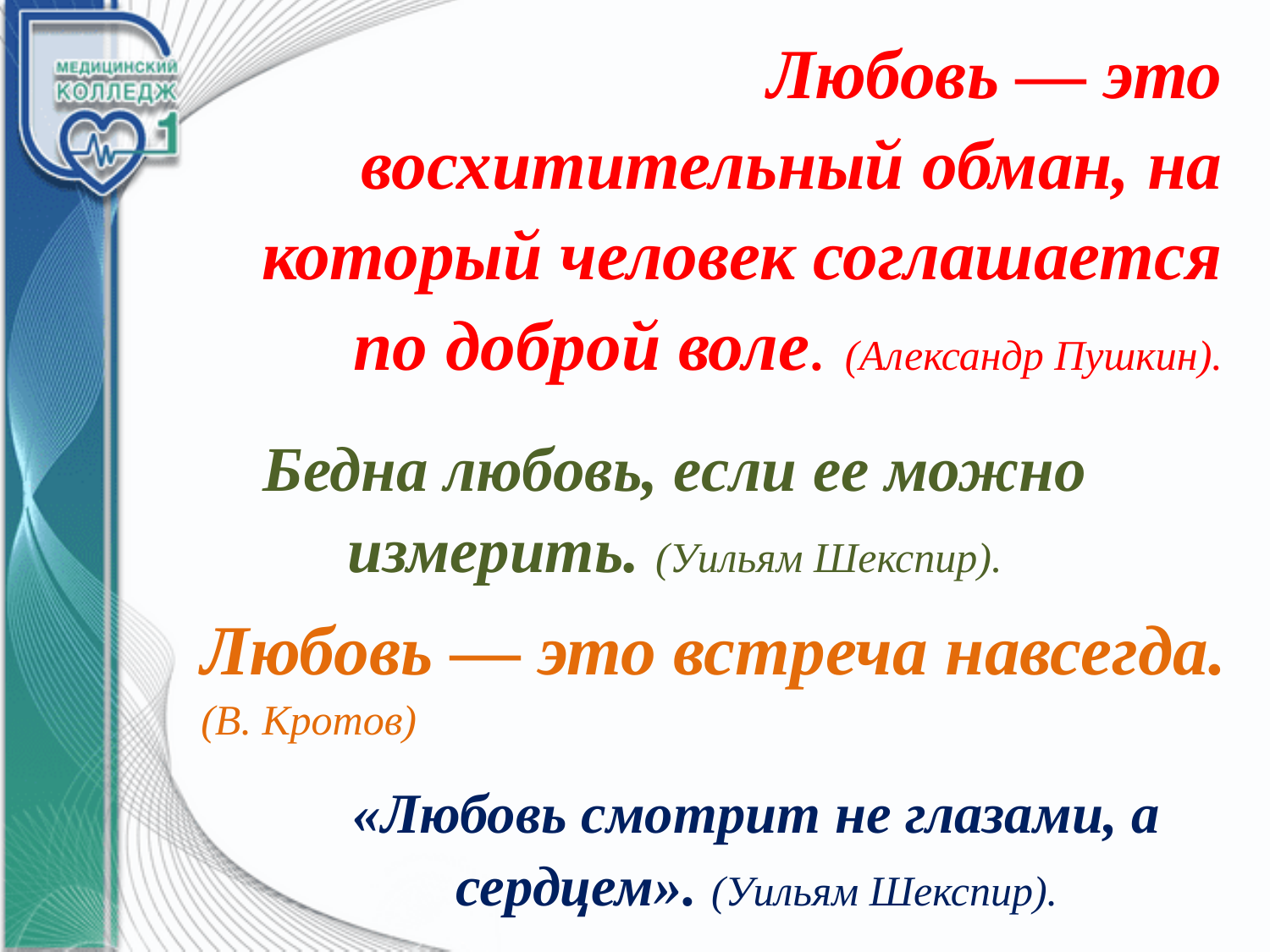

Любовь — это восхитительный обман, на который человек соглашается по доброй воле. (Александр Пушкин).
Бедна любовь, если ее можно измерить. (Уильям Шекспир).
Любовь — это встреча навсегда. (В. Кротов)
«Любовь смотрит не глазами, а сердцем». (Уильям Шекспир).